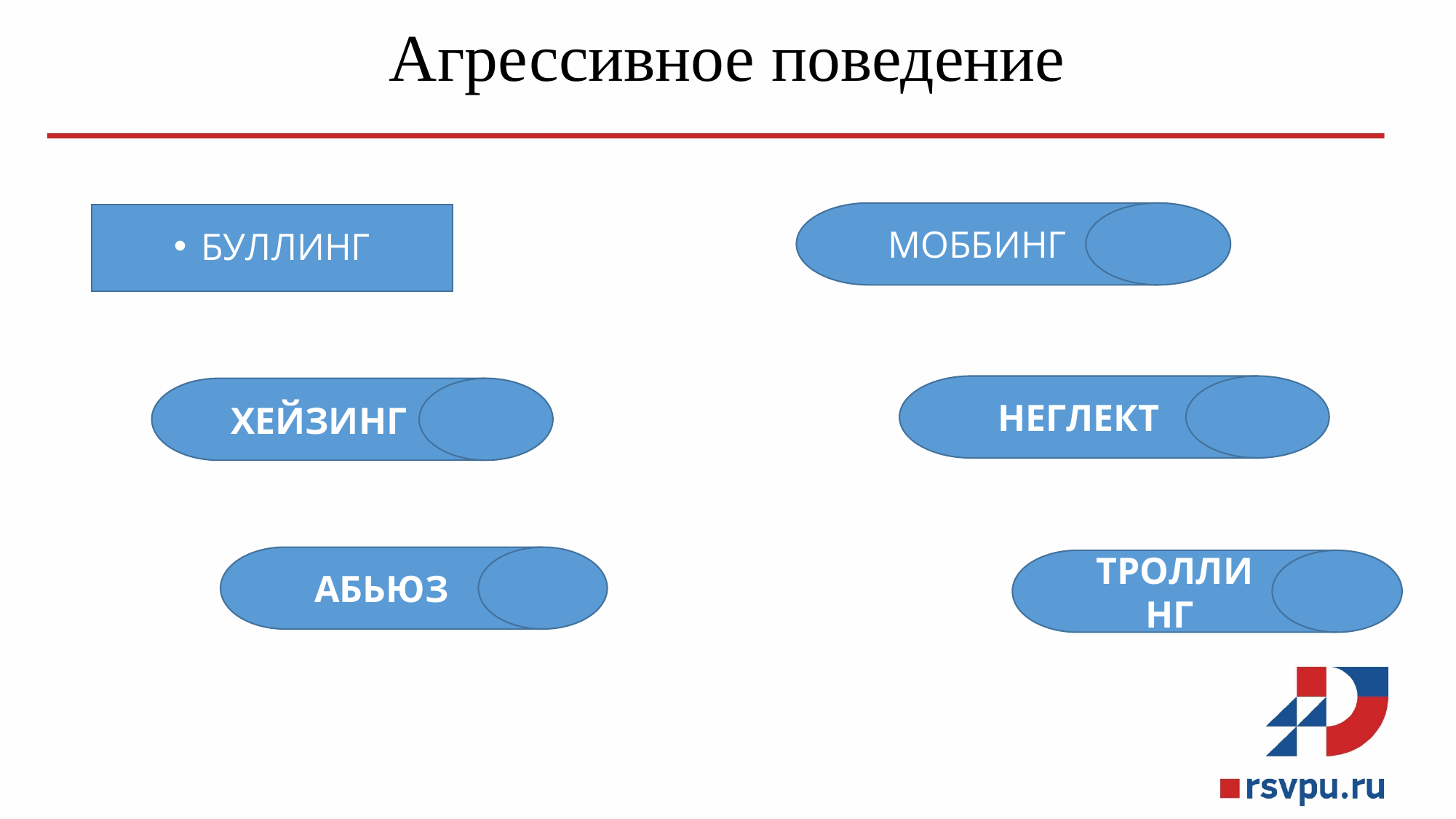

# Агрессивное поведение
МОББИНГ
БУЛЛИНГ
НЕГЛЕКТ
ХЕЙЗИНГ
АБЬЮЗ
ТРОЛЛИНГ